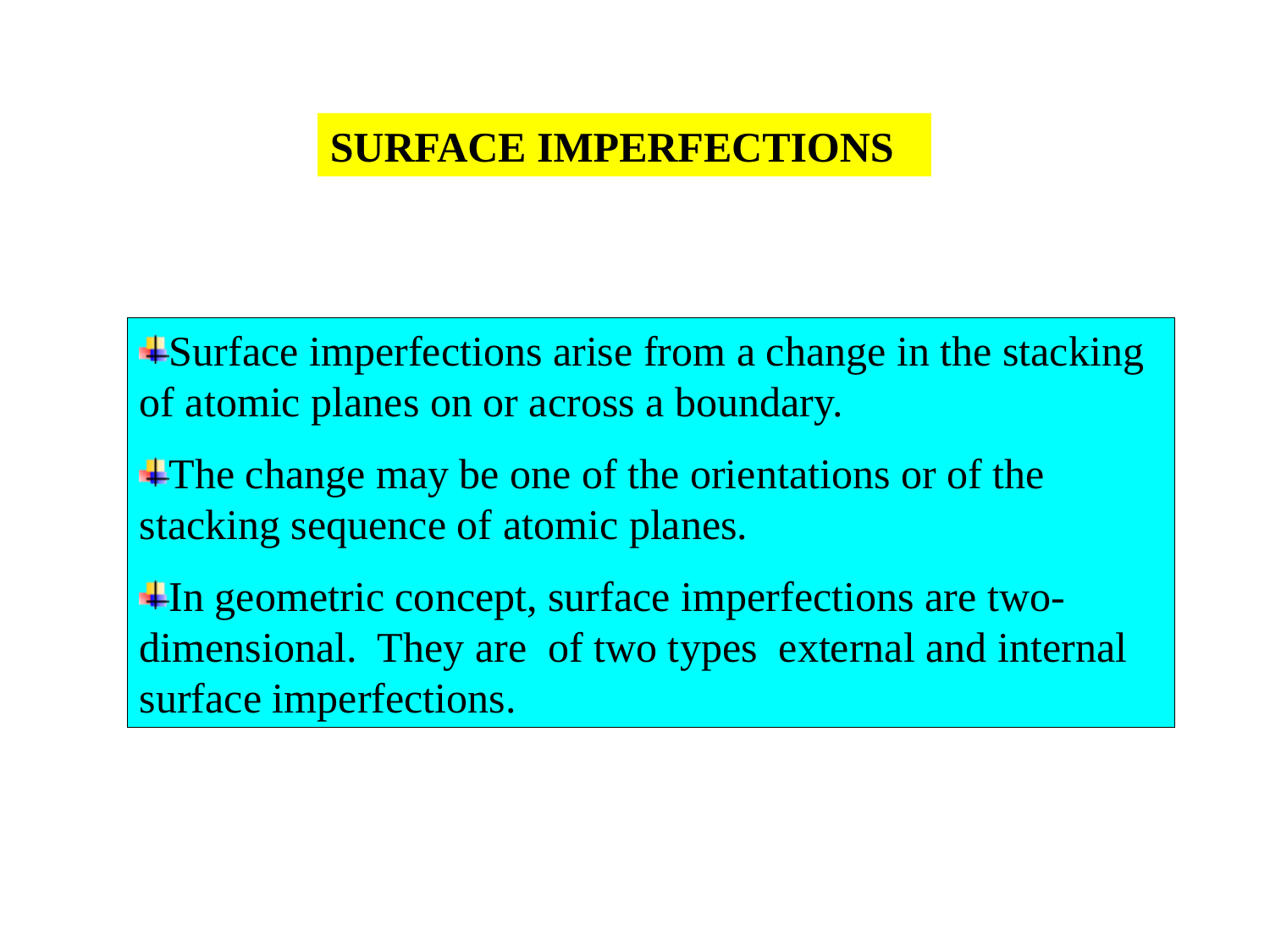

SURFACE IMPERFECTIONS
Surface imperfections arise from a change in the stacking of atomic planes on or across a boundary.
The change may be one of the orientations or of the stacking sequence of atomic planes.
In geometric concept, surface imperfections are two- dimensional.  They are  of two types  external and internal surface imperfections.